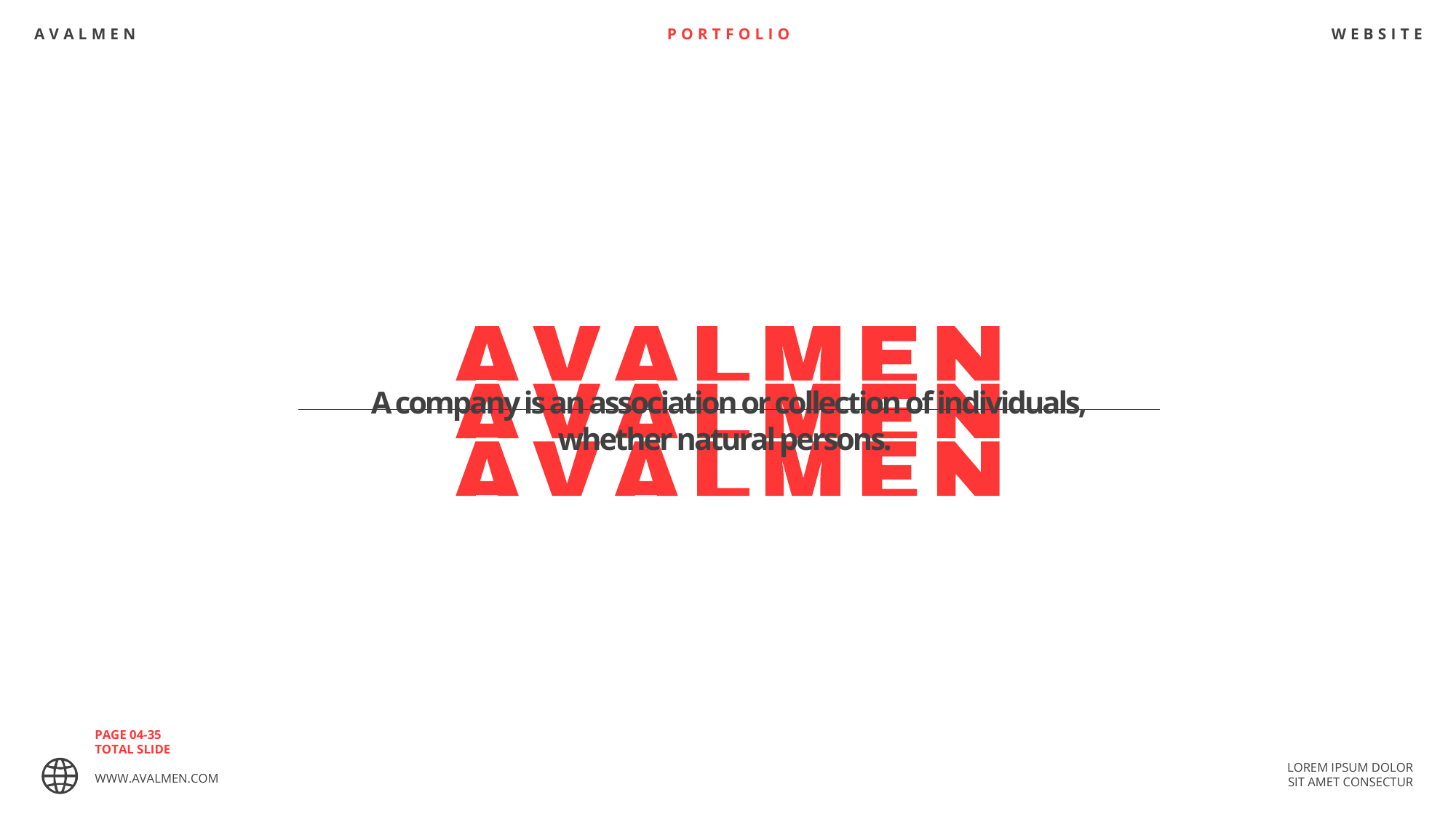

AVALMEN
PORTFOLIO
WEBSITE

A company is an association or collection of individuals, whether natural persons.
PAGE 04-35
TOTAL SLIDE

WWW.AVALMEN.COM
LOREM IPSUM DOLOR SIT AMET CONSECTUR